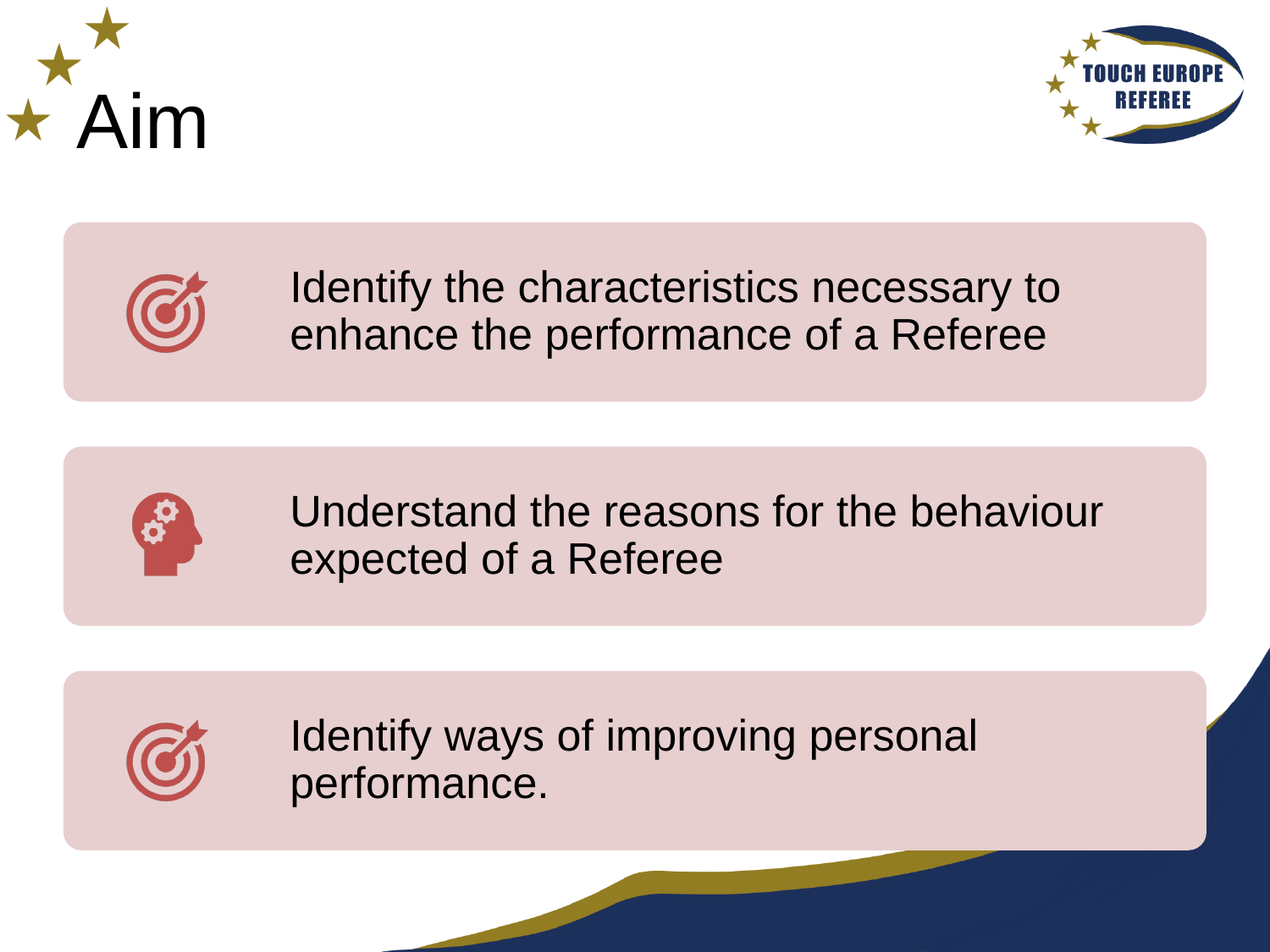

# Aim

Identify the characteristics necessary to enhance the performance of a Referee

Understand the reasons for the behaviour expected of a Referee

Identify ways of improving personal performance.